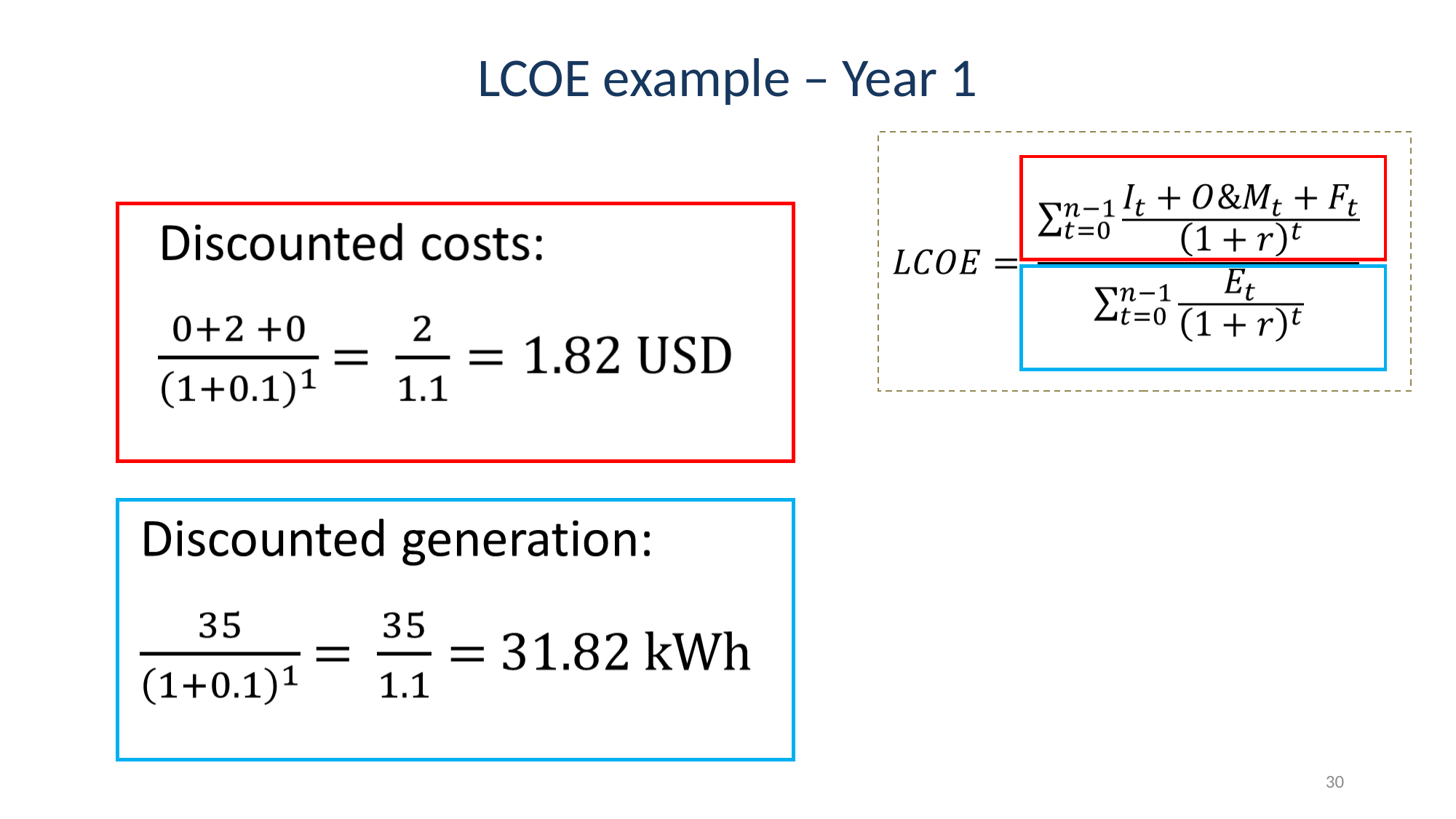

# LCOE example – Year 1

30